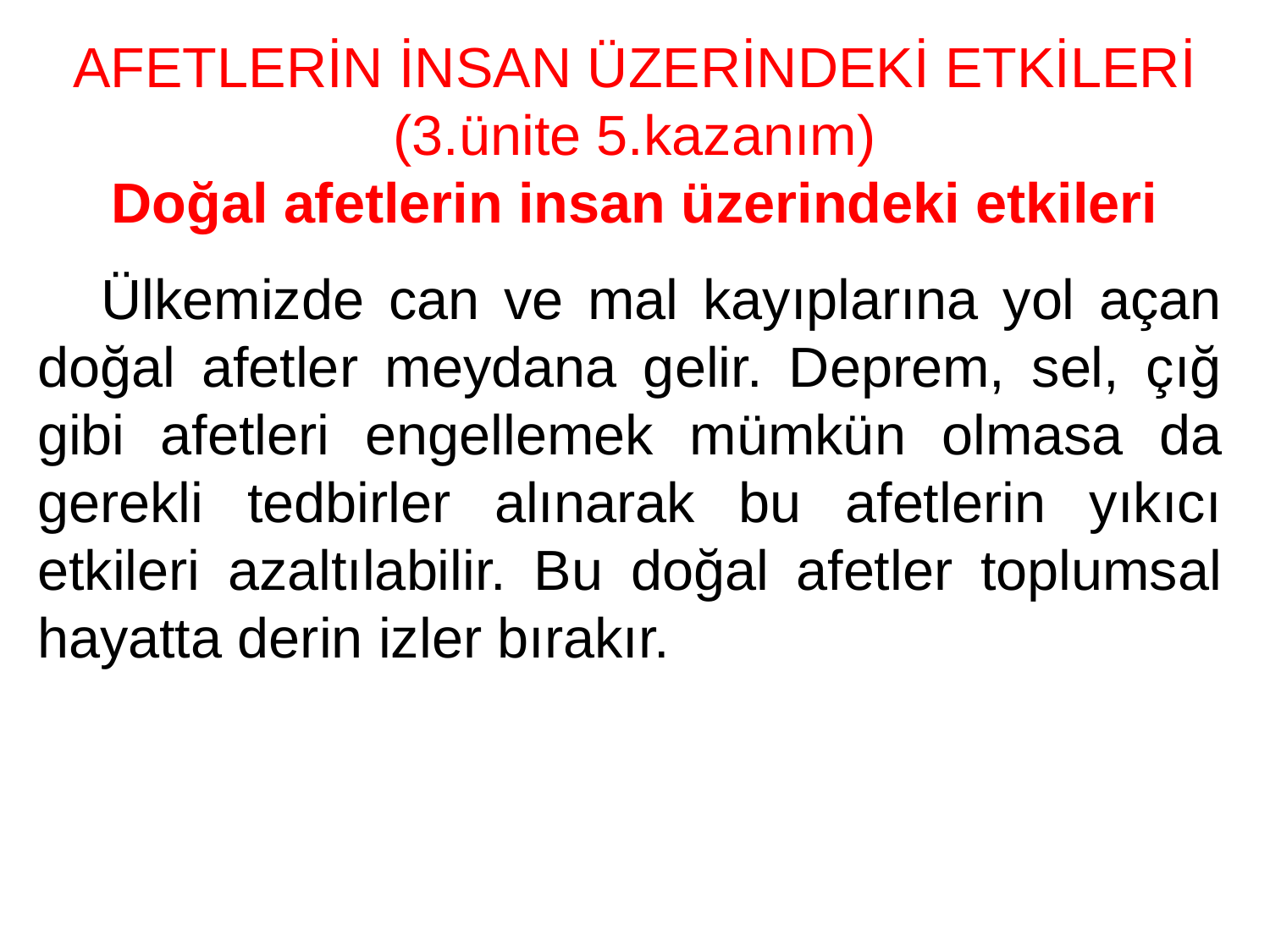

AFETLERİN İNSAN ÜZERİNDEKİ ETKİLERİ (3.ünite 5.kazanım)
Doğal afetlerin insan üzerindeki etkileri
Ülkemizde can ve mal kayıplarına yol açan doğal afetler meydana gelir. Deprem, sel, çığ gibi afetleri engellemek mümkün olmasa da gerekli tedbirler alınarak bu afetlerin yıkıcı etkileri azaltılabilir. Bu doğal afetler toplumsal hayatta derin izler bırakır.